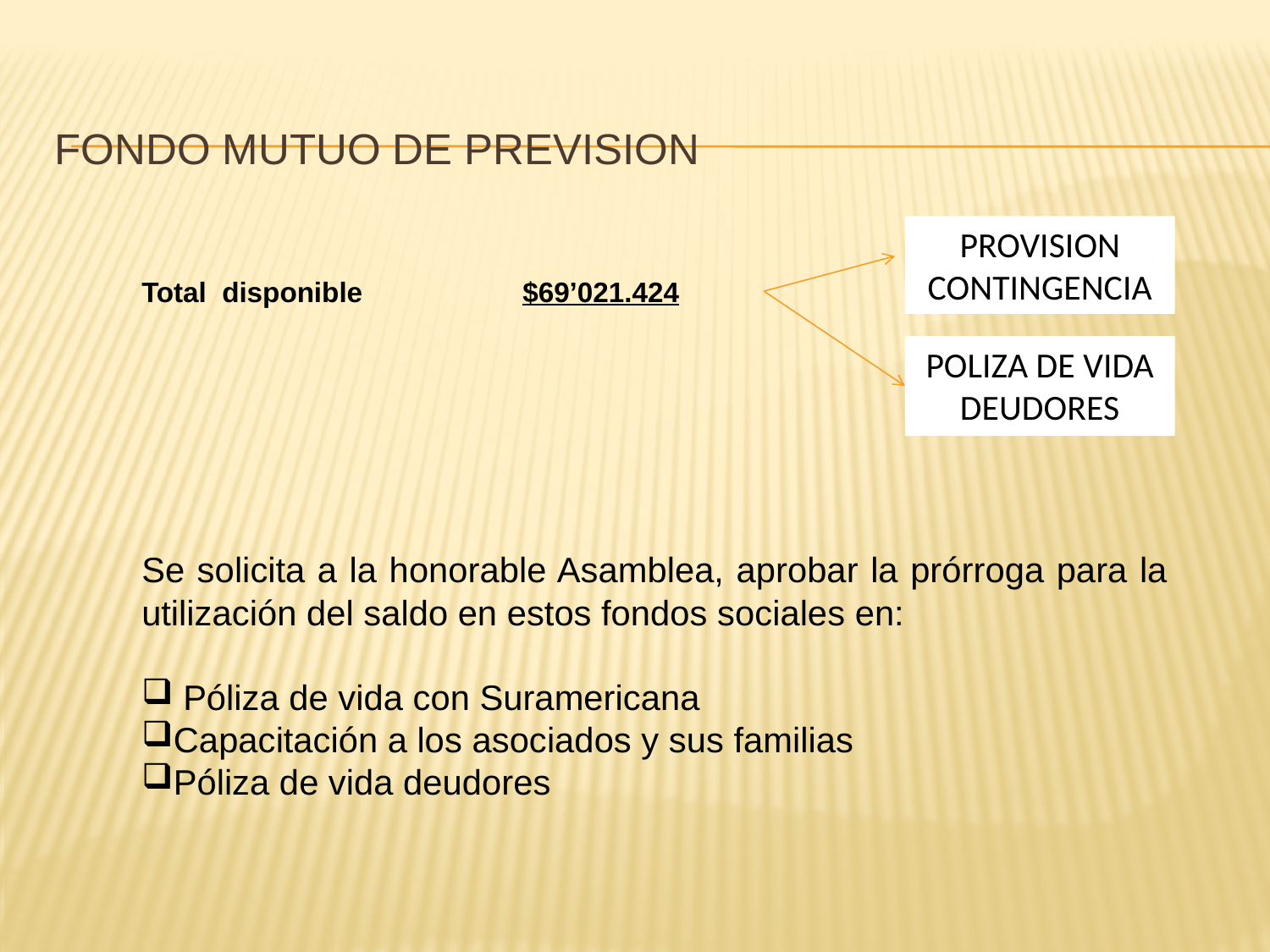

# FONDO MUTUO DE PREVISION
PROVISION CONTINGENCIA
Total  disponible		$69’021.424
POLIZA DE VIDA DEUDORES
Se solicita a la honorable Asamblea, aprobar la prórroga para la utilización del saldo en estos fondos sociales en:

 Póliza de vida con Suramericana
Capacitación a los asociados y sus familias
Póliza de vida deudores